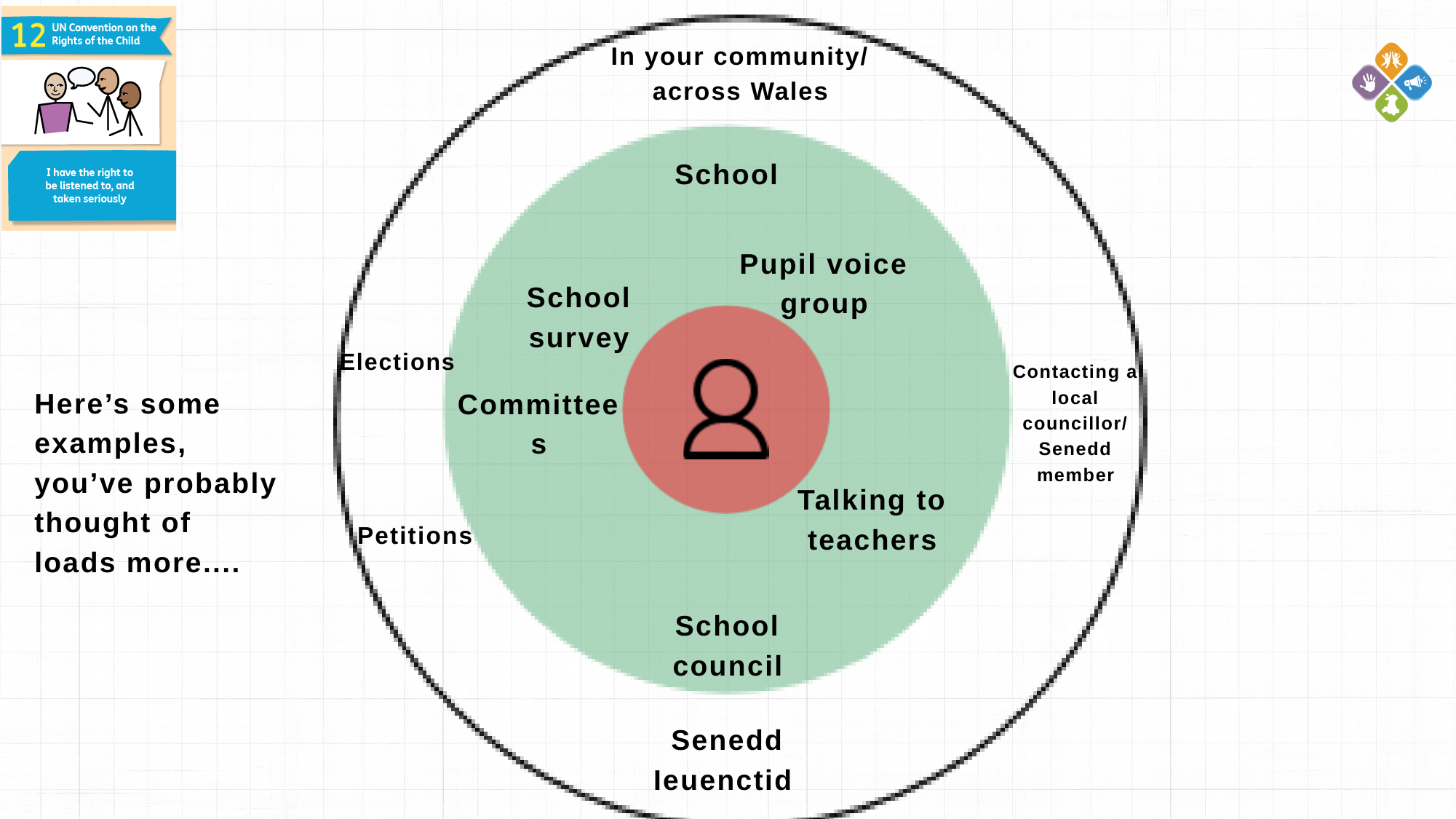

In your community/ across Wales

School
Pupil voice group
School survey

Elections
Contacting a local councillor/ Senedd member

Here’s some examples, you’ve probably thought of loads more....
Committees
Talking to teachers
Petitions
School council
Senedd Ieuenctid